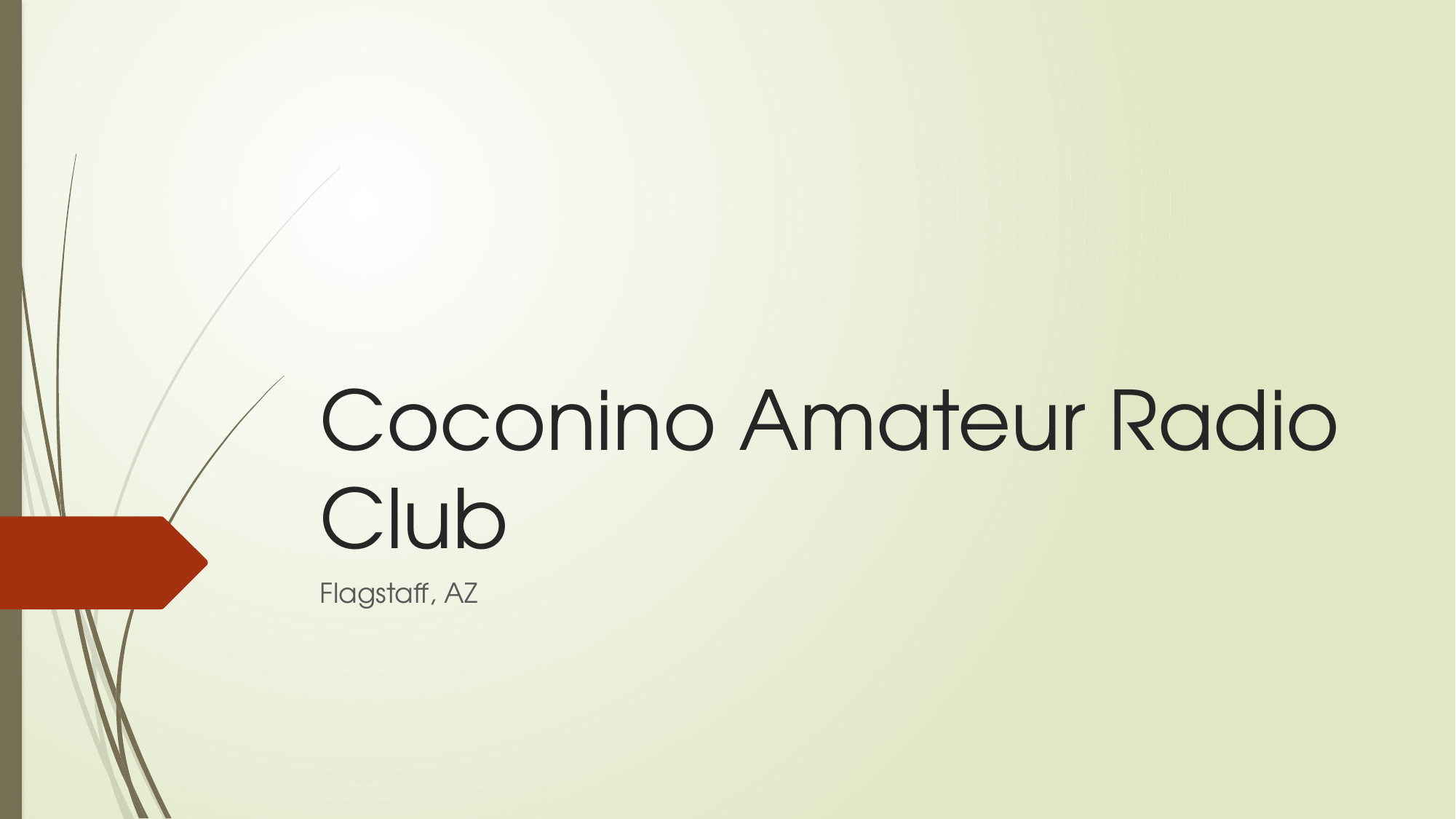

# Coconino Amateur Radio Club
Flagstaff, AZ